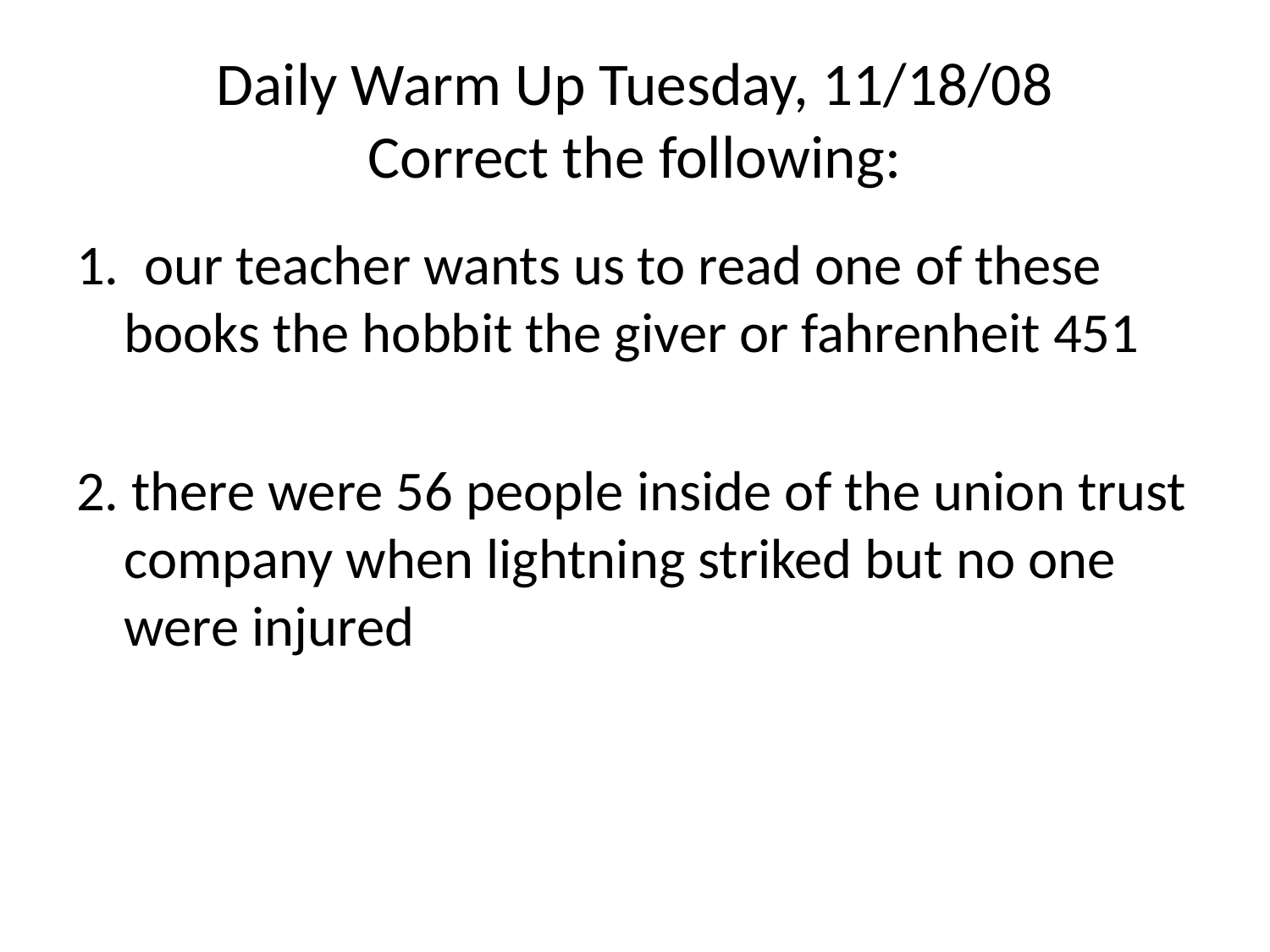

# Daily Warm Up Tuesday, 11/18/08 Correct the following:
1.  our teacher wants us to read one of these books the hobbit the giver or fahrenheit 451

2. there were 56 people inside of the union trust company when lightning striked but no one were injured